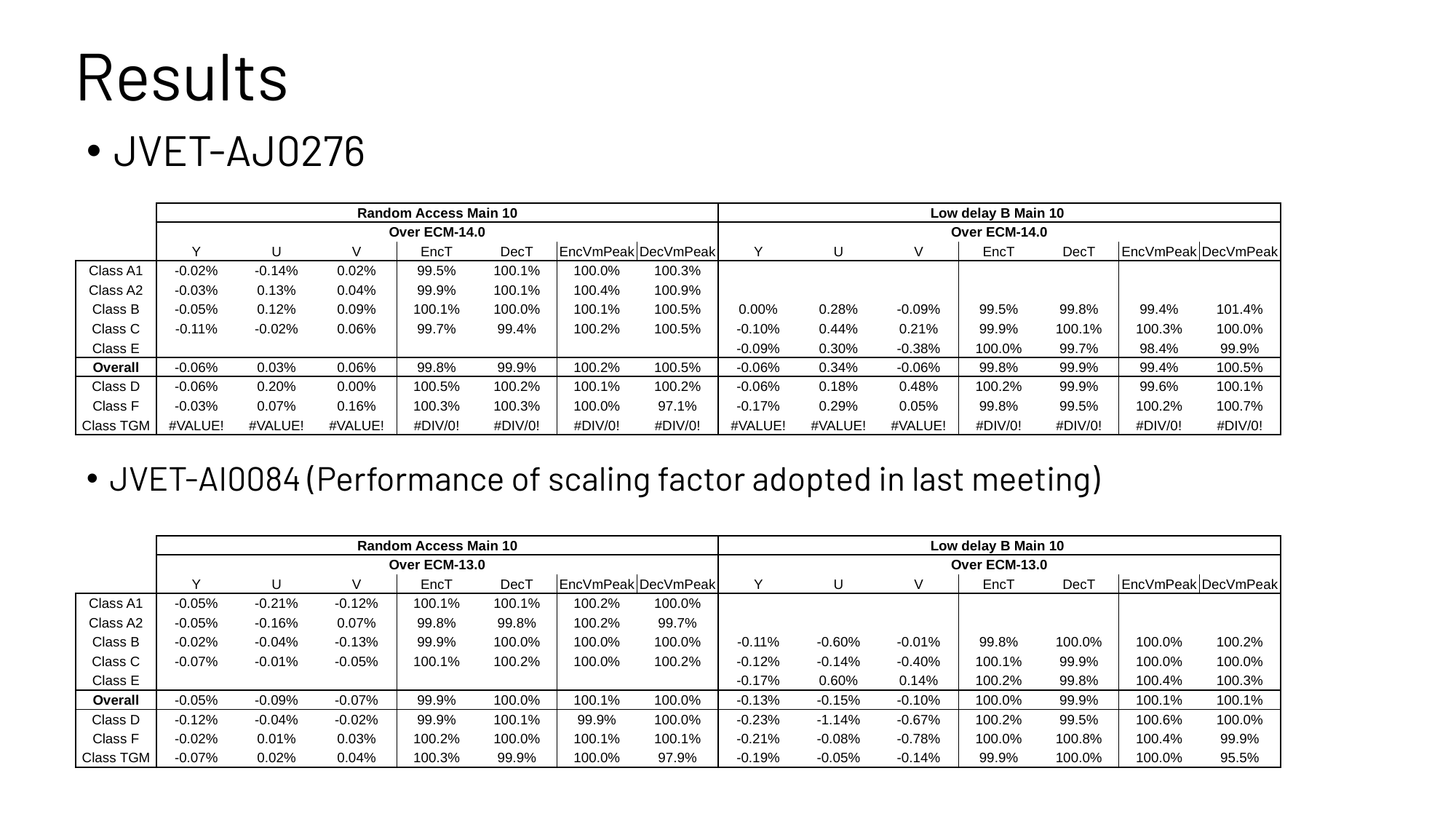

# Results
JVET-AJ0276
|  | Random Access Main 10 |  |  |  |  |  |  |
| --- | --- | --- | --- | --- | --- | --- | --- |
|  | Over ECM-14.0 |  |  |  |  |  |  |
|  | Y | U | V | EncT | DecT | EncVmPeak | DecVmPeak |
| Class A1 | -0.02% | -0.14% | 0.02% | 99.5% | 100.1% | 100.0% | 100.3% |
| Class A2 | -0.03% | 0.13% | 0.04% | 99.9% | 100.1% | 100.4% | 100.9% |
| Class B | -0.05% | 0.12% | 0.09% | 100.1% | 100.0% | 100.1% | 100.5% |
| Class C | -0.11% | -0.02% | 0.06% | 99.7% | 99.4% | 100.2% | 100.5% |
| Class E |  |  |  |  |  |  |  |
| Overall | -0.06% | 0.03% | 0.06% | 99.8% | 99.9% | 100.2% | 100.5% |
| Class D | -0.06% | 0.20% | 0.00% | 100.5% | 100.2% | 100.1% | 100.2% |
| Class F | -0.03% | 0.07% | 0.16% | 100.3% | 100.3% | 100.0% | 97.1% |
| Class TGM | #VALUE! | #VALUE! | #VALUE! | #DIV/0! | #DIV/0! | #DIV/0! | #DIV/0! |
| Low delay B Main 10 |  |  |  |  |  |  |
| --- | --- | --- | --- | --- | --- | --- |
| Over ECM-14.0 |  |  |  |  |  |  |
| Y | U | V | EncT | DecT | EncVmPeak | DecVmPeak |
|  |  |  |  |  |  |  |
|  |  |  |  |  |  |  |
| 0.00% | 0.28% | -0.09% | 99.5% | 99.8% | 99.4% | 101.4% |
| -0.10% | 0.44% | 0.21% | 99.9% | 100.1% | 100.3% | 100.0% |
| -0.09% | 0.30% | -0.38% | 100.0% | 99.7% | 98.4% | 99.9% |
| -0.06% | 0.34% | -0.06% | 99.8% | 99.9% | 99.4% | 100.5% |
| -0.06% | 0.18% | 0.48% | 100.2% | 99.9% | 99.6% | 100.1% |
| -0.17% | 0.29% | 0.05% | 99.8% | 99.5% | 100.2% | 100.7% |
| #VALUE! | #VALUE! | #VALUE! | #DIV/0! | #DIV/0! | #DIV/0! | #DIV/0! |
JVET-AI0084 (Performance of scaling factor adopted in last meeting)
|  | Random Access Main 10 |  |  |  |  |  |  |
| --- | --- | --- | --- | --- | --- | --- | --- |
|  | Over ECM-13.0 |  |  |  |  |  |  |
|  | Y | U | V | EncT | DecT | EncVmPeak | DecVmPeak |
| Class A1 | -0.05% | -0.21% | -0.12% | 100.1% | 100.1% | 100.2% | 100.0% |
| Class A2 | -0.05% | -0.16% | 0.07% | 99.8% | 99.8% | 100.2% | 99.7% |
| Class B | -0.02% | -0.04% | -0.13% | 99.9% | 100.0% | 100.0% | 100.0% |
| Class C | -0.07% | -0.01% | -0.05% | 100.1% | 100.2% | 100.0% | 100.2% |
| Class E |  |  |  |  |  |  |  |
| Overall | -0.05% | -0.09% | -0.07% | 99.9% | 100.0% | 100.1% | 100.0% |
| Class D | -0.12% | -0.04% | -0.02% | 99.9% | 100.1% | 99.9% | 100.0% |
| Class F | -0.02% | 0.01% | 0.03% | 100.2% | 100.0% | 100.1% | 100.1% |
| Class TGM | -0.07% | 0.02% | 0.04% | 100.3% | 99.9% | 100.0% | 97.9% |
| Low delay B Main 10 |  |  |  |  |  |  |
| --- | --- | --- | --- | --- | --- | --- |
| Over ECM-13.0 |  |  |  |  |  |  |
| Y | U | V | EncT | DecT | EncVmPeak | DecVmPeak |
|  |  |  |  |  |  |  |
|  |  |  |  |  |  |  |
| -0.11% | -0.60% | -0.01% | 99.8% | 100.0% | 100.0% | 100.2% |
| -0.12% | -0.14% | -0.40% | 100.1% | 99.9% | 100.0% | 100.0% |
| -0.17% | 0.60% | 0.14% | 100.2% | 99.8% | 100.4% | 100.3% |
| -0.13% | -0.15% | -0.10% | 100.0% | 99.9% | 100.1% | 100.1% |
| -0.23% | -1.14% | -0.67% | 100.2% | 99.5% | 100.6% | 100.0% |
| -0.21% | -0.08% | -0.78% | 100.0% | 100.8% | 100.4% | 99.9% |
| -0.19% | -0.05% | -0.14% | 99.9% | 100.0% | 100.0% | 95.5% |